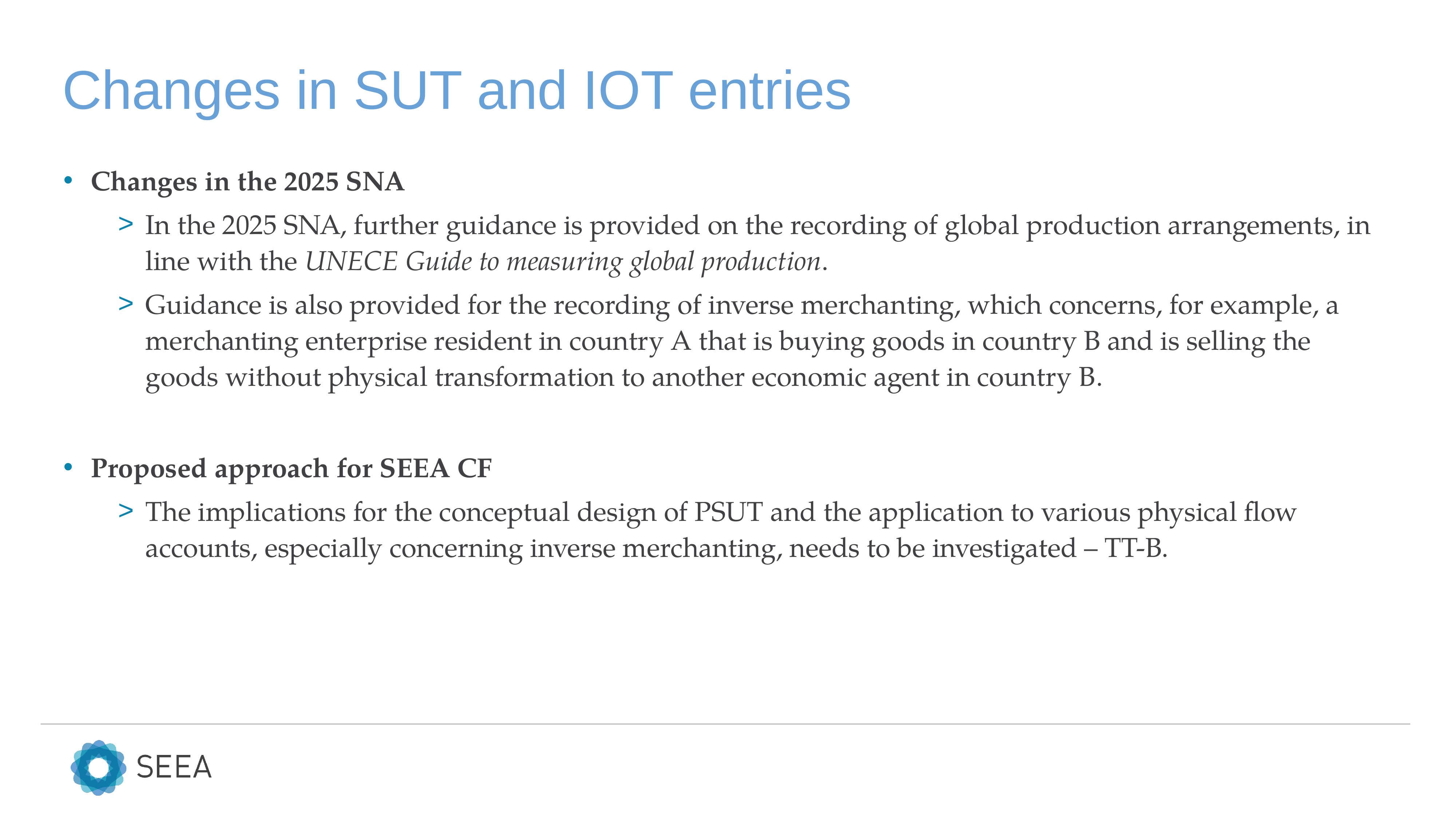

# Changes in SUT and IOT entries
Changes in the 2025 SNA
In the 2025 SNA, further guidance is provided on the recording of global production arrangements, in line with the UNECE Guide to measuring global production.
Guidance is also provided for the recording of inverse merchanting, which concerns, for example, a merchanting enterprise resident in country A that is buying goods in country B and is selling the goods without physical transformation to another economic agent in country B.

Proposed approach for SEEA CF
The implications for the conceptual design of PSUT and the application to various physical flow accounts, especially concerning inverse merchanting, needs to be investigated – TT-B.